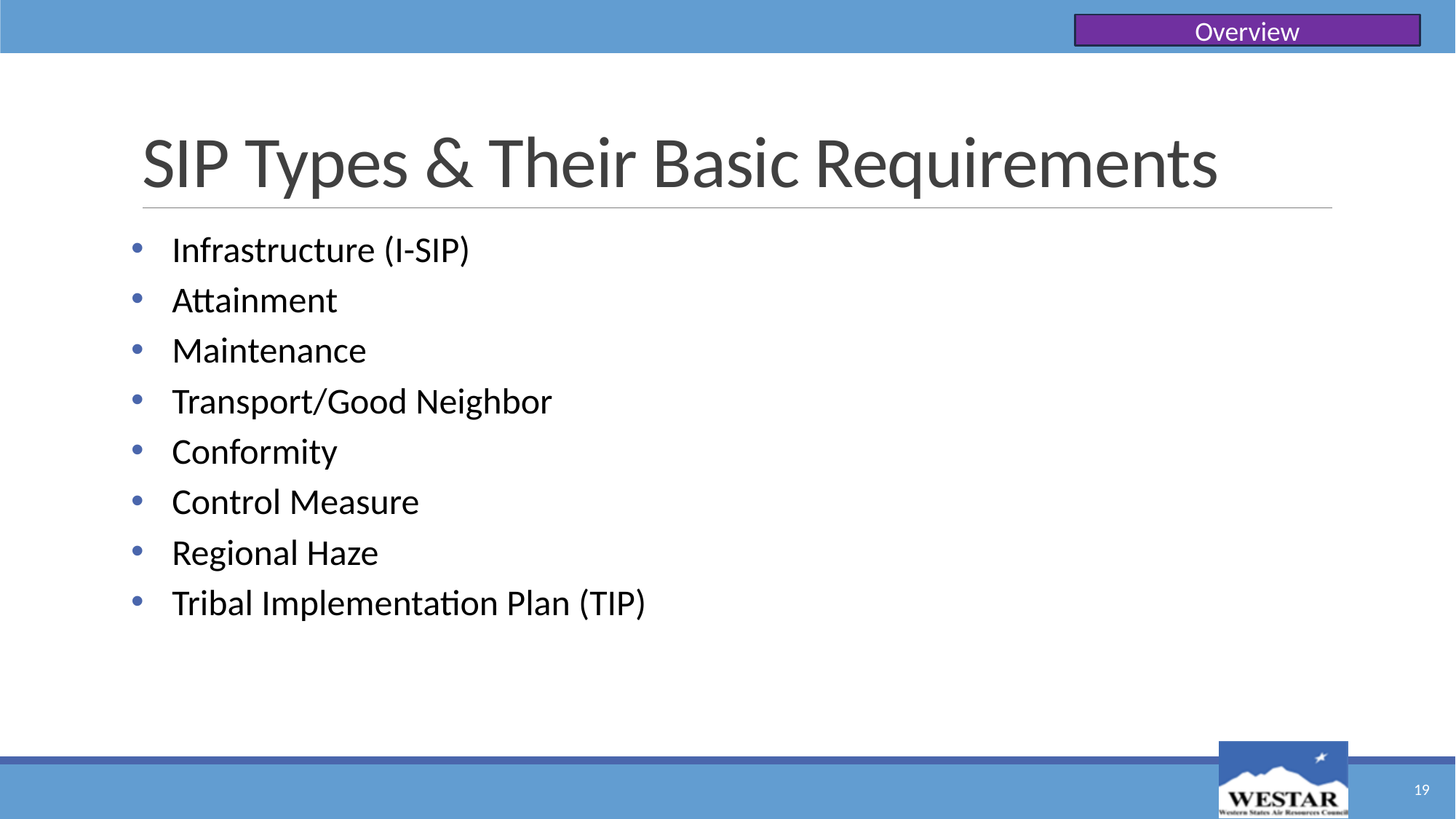

Overview
# SIP Types & Their Basic Requirements
Infrastructure (I-SIP)
Attainment
Maintenance
Transport/Good Neighbor
Conformity
Control Measure
Regional Haze
Tribal Implementation Plan (TIP)

19